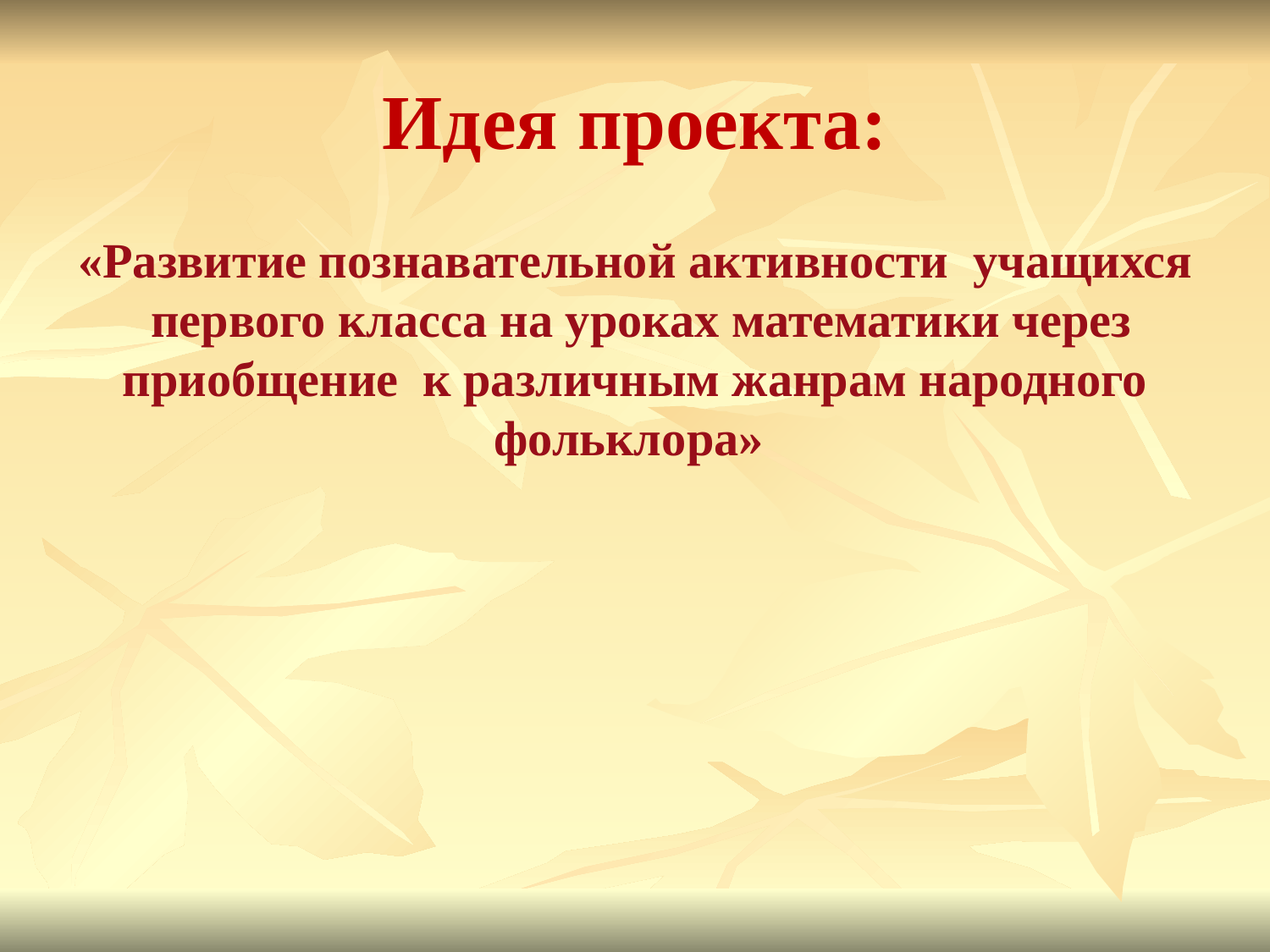

# Идея проекта:
«Развитие познавательной активности  учащихся  первого класса на уроках математики через приобщение  к различным жанрам народного фольклора»